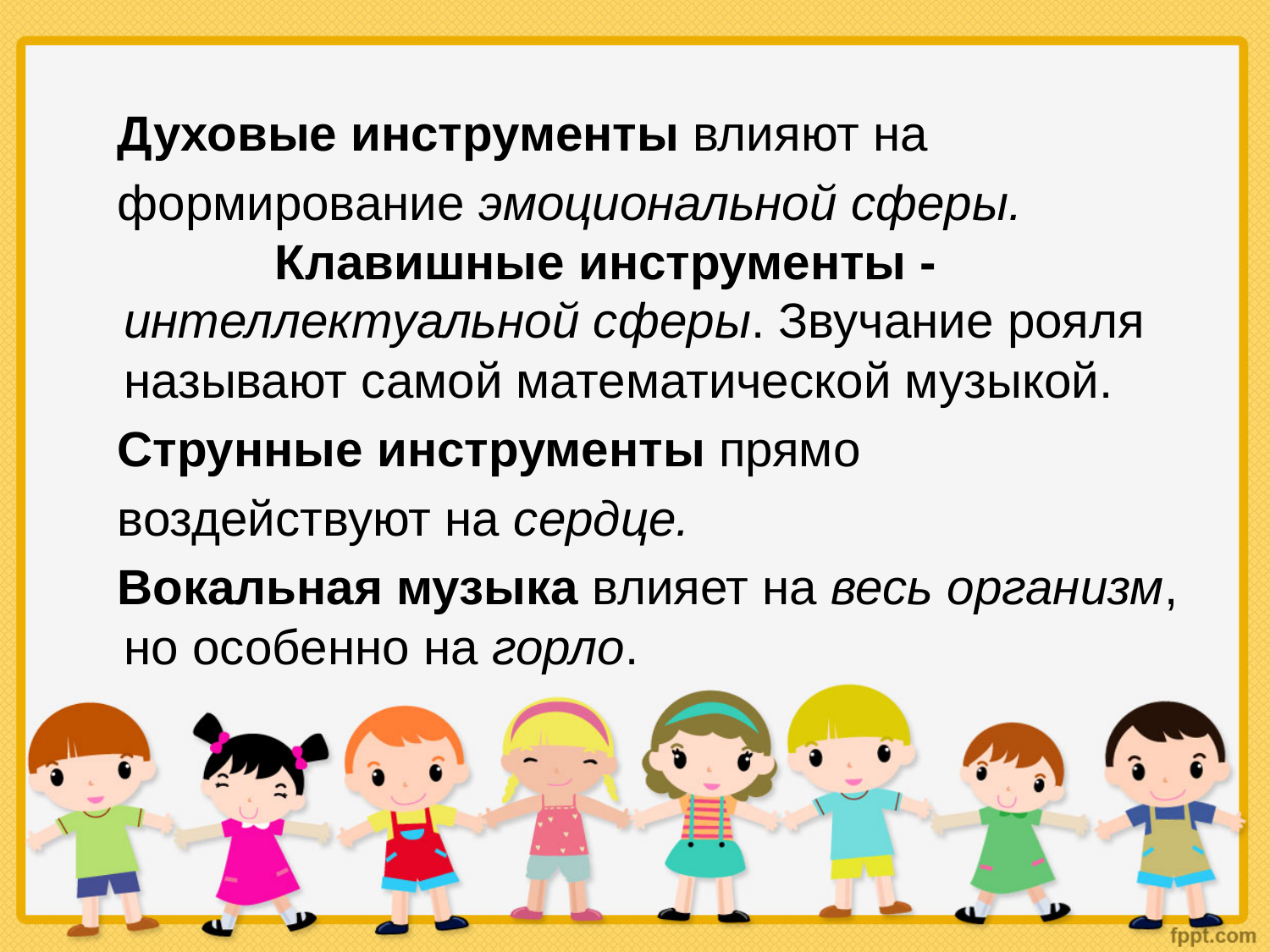

Духовые инструменты влияют на
   формирование эмоциональной сферы.                        Клавишные инструменты -интеллектуальной сферы. Звучание рояля называют самой математической музыкой.
   Струнные инструменты прямо
   воздействуют на сердце.
   Вокальная музыка влияет на весь организм, но особенно на горло.
Prezentacii.com